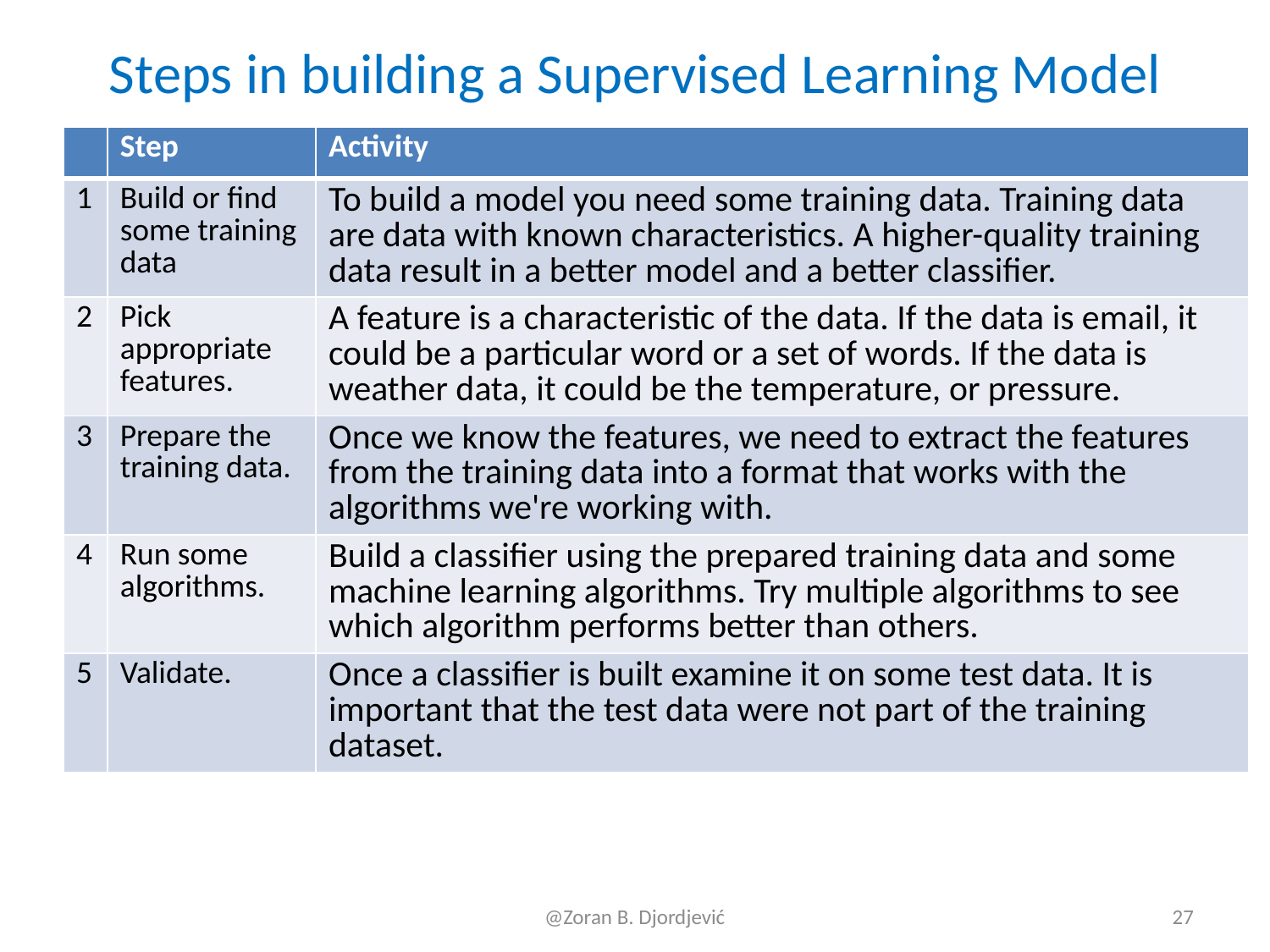

# Steps in building a Supervised Learning Model
|  | Step | Activity |
| --- | --- | --- |
| 1 | Build or find some training data | To build a model you need some training data. Training data are data with known characteristics. A higher-quality training data result in a better model and a better classifier. |
| 2 | Pick appropriate features. | A feature is a characteristic of the data. If the data is email, it could be a particular word or a set of words. If the data is weather data, it could be the temperature, or pressure. |
| 3 | Prepare the training data. | Once we know the features, we need to extract the features from the training data into a format that works with the algorithms we're working with. |
| 4 | Run some algorithms. | Build a classifier using the prepared training data and some machine learning algorithms. Try multiple algorithms to see which algorithm performs better than others. |
| 5 | Validate. | Once a classifier is built examine it on some test data. It is important that the test data were not part of the training dataset. |
@Zoran B. Djordjević
27